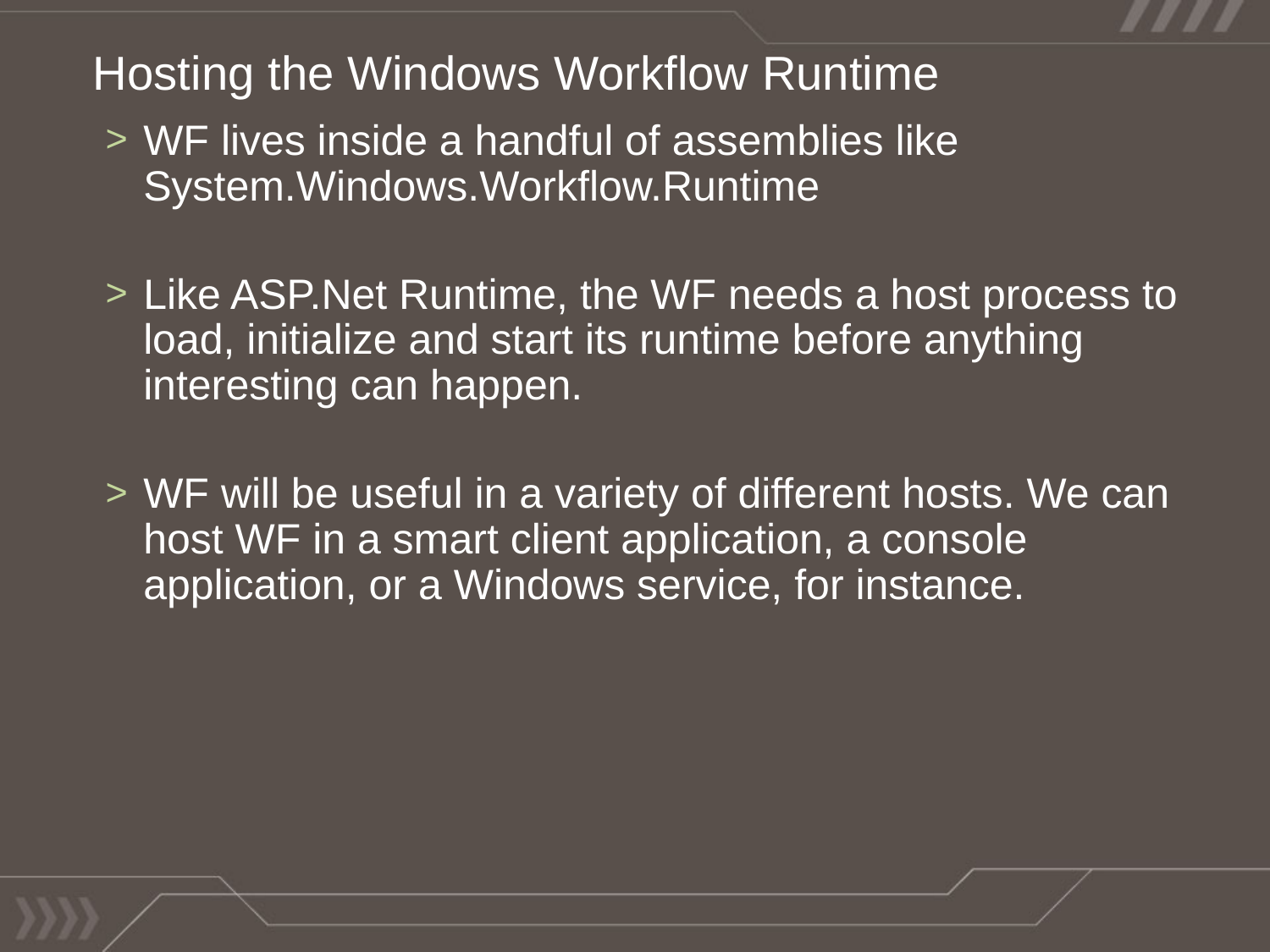

Hosting the Windows Workflow Runtime
WF lives inside a handful of assemblies like System.Windows.Workflow.Runtime

Like ASP.Net Runtime, the WF needs a host process to load, initialize and start its runtime before anything interesting can happen.

WF will be useful in a variety of different hosts. We can host WF in a smart client application, a console application, or a Windows service, for instance.